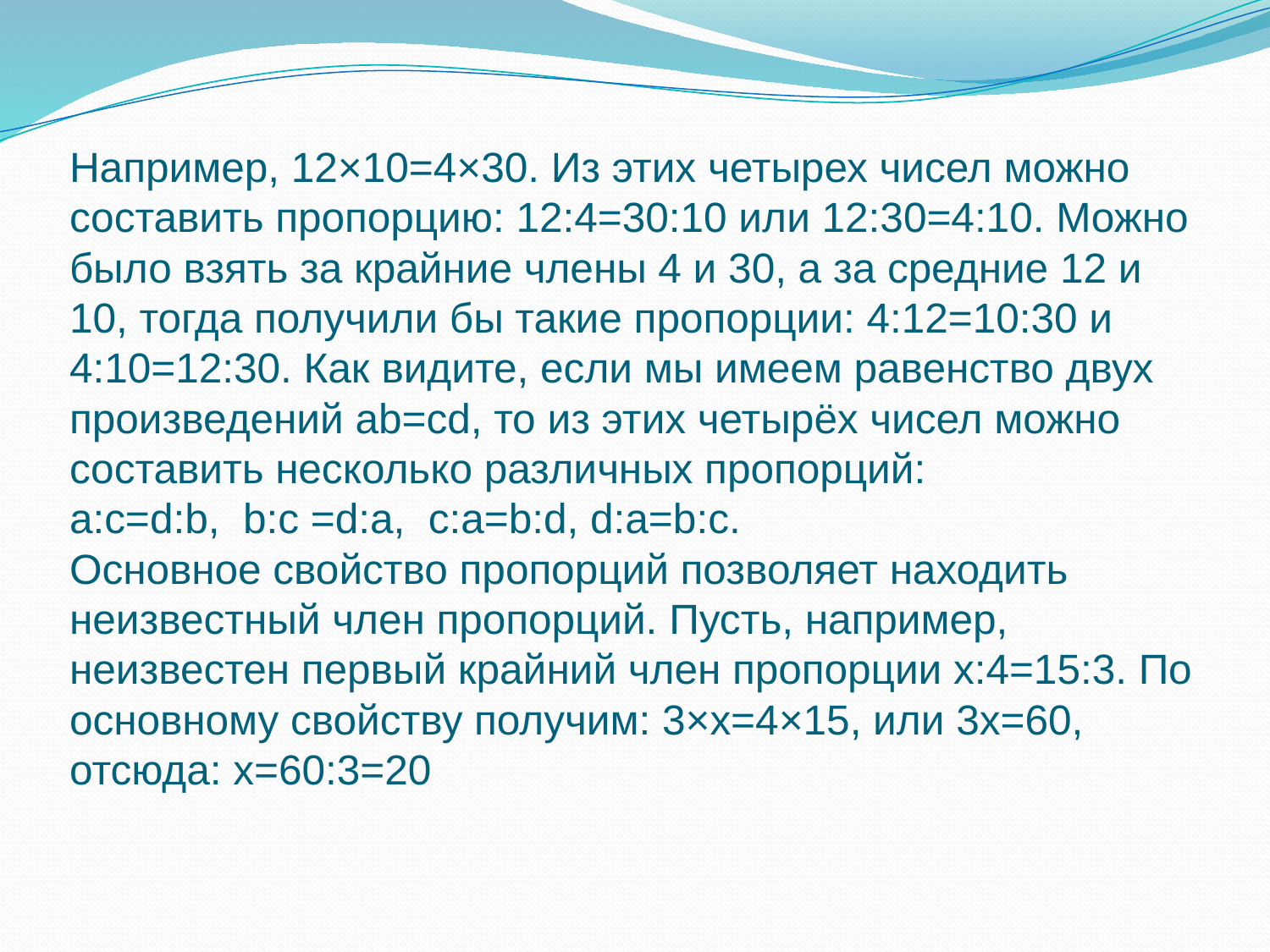

# Например, 12×10=4×30. Из этих четырех чисел можно составить пропорцию: 12:4=30:10 или 12:30=4:10. Можно было взять за крайние члены 4 и 30, а за средние 12 и 10, тогда получили бы такие пропорции: 4:12=10:30 и 4:10=12:30. Как видите, если мы имеем равенство двух произведений ab=cd, то из этих четырёх чисел можно составить несколько различных пропорций: a:c=d:b,  b:с =d:a,  c:a=b:d, d:a=b:c. Основное свойство пропорций позволяет находить неизвестный член пропорций. Пусть, например, неизвестен первый крайний член пропорции x:4=15:3. По основному свойству получим: 3×x=4×15, или 3х=60, отсюда: х=60:3=20